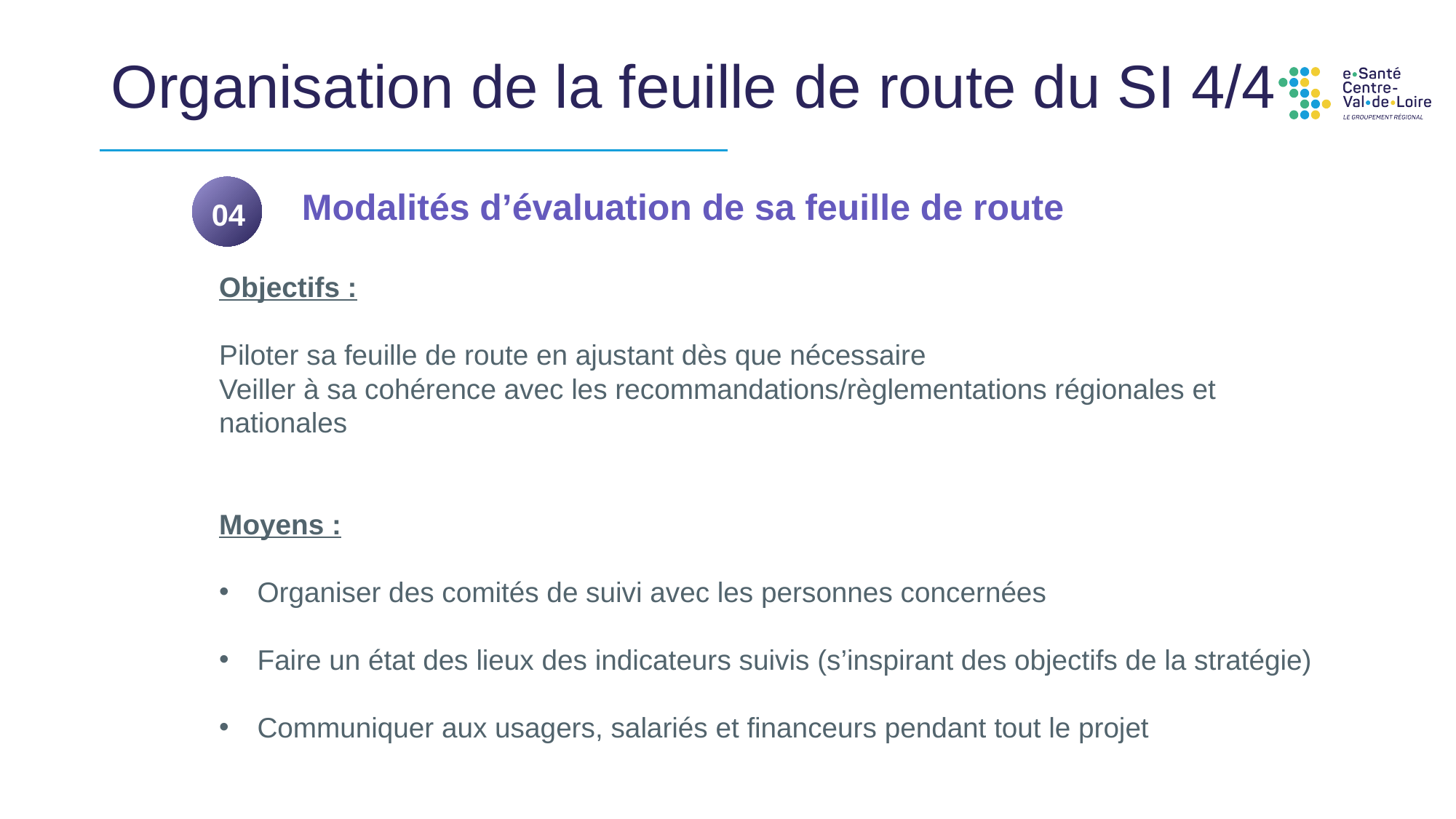

# Organisation de la feuille de route du SI 4/4

Modalités d’évaluation de sa feuille de route
02
04
Objectifs :

Piloter sa feuille de route en ajustant dès que nécessaire
Veiller à sa cohérence avec les recommandations/règlementations régionales et nationales

Moyens :

Organiser des comités de suivi avec les personnes concernées

Faire un état des lieux des indicateurs suivis (s’inspirant des objectifs de la stratégie)

Communiquer aux usagers, salariés et financeurs pendant tout le projet